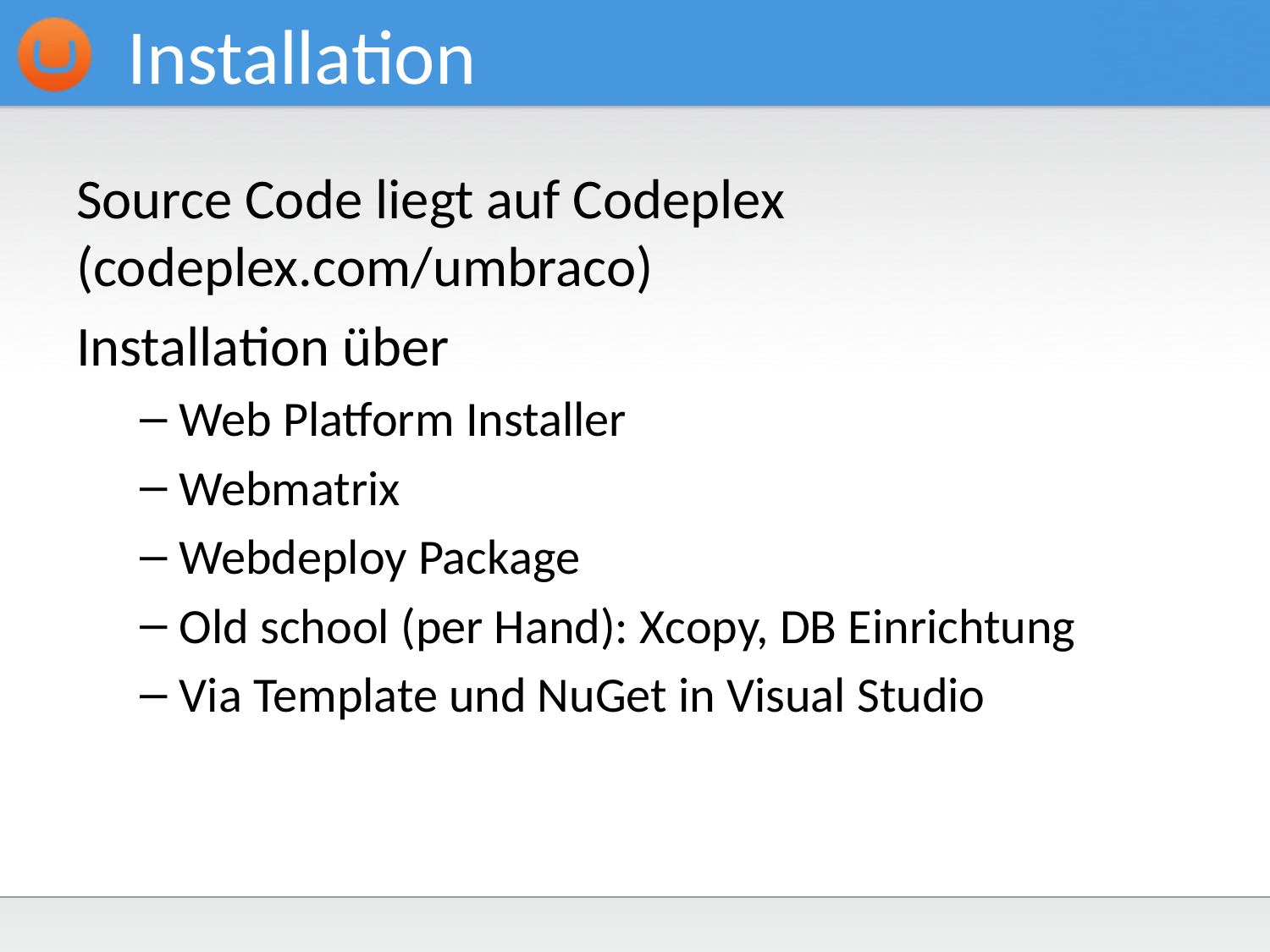

# Installation
Source Code liegt auf Codeplex (codeplex.com/umbraco)
Installation über
Web Platform Installer
Webmatrix
Webdeploy Package
Old school (per Hand): Xcopy, DB Einrichtung
Via Template und NuGet in Visual Studio